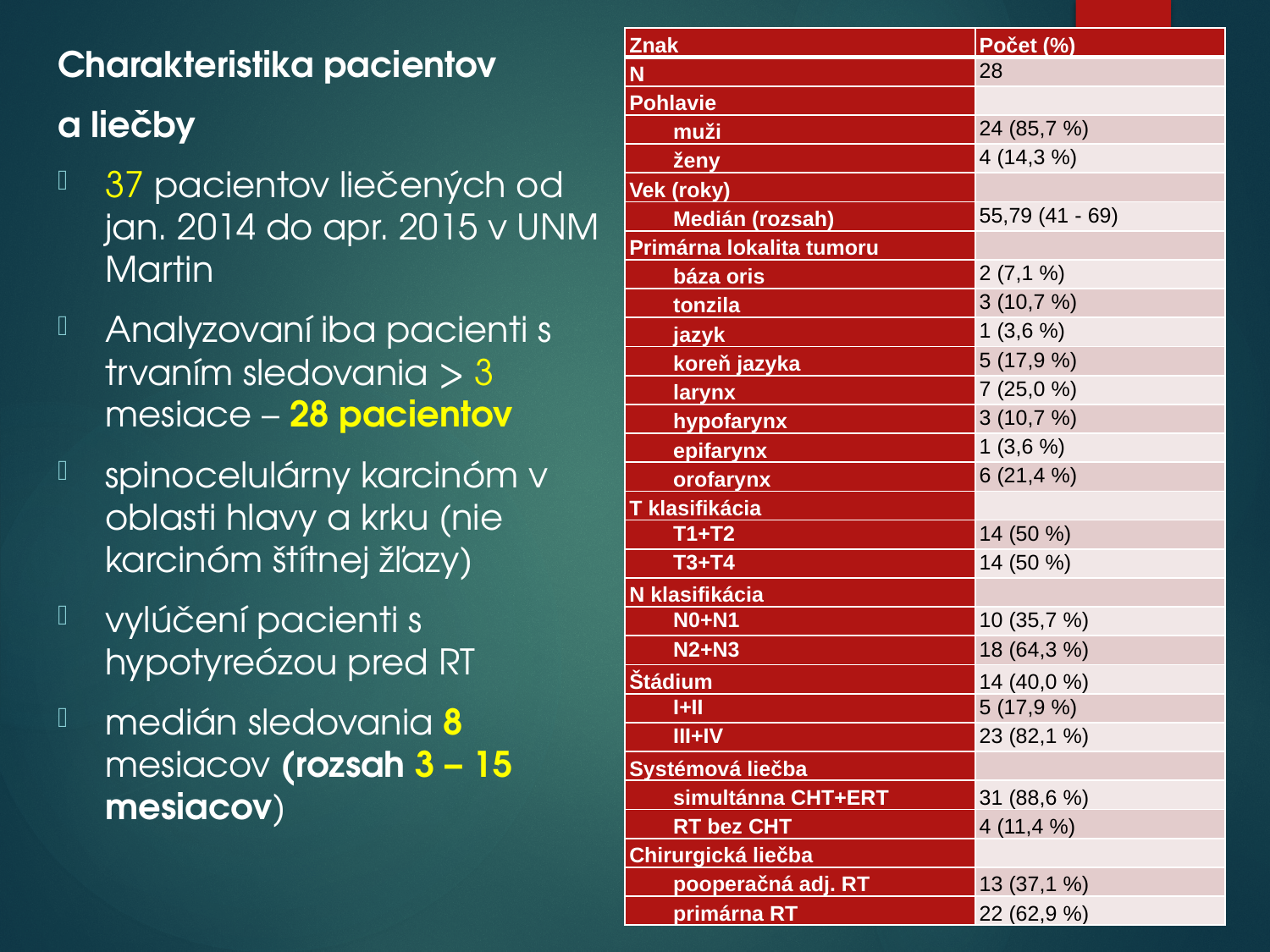

| Znak | Počet (%) |
| --- | --- |
| N | 28 |
| Pohlavie |  |
| muži | 24 (85,7 %) |
| ženy | 4 (14,3 %) |
| Vek (roky) |  |
| Medián (rozsah) | 55,79 (41 - 69) |
| Primárna lokalita tumoru |  |
| báza oris | 2 (7,1 %) |
| tonzila | 3 (10,7 %) |
| jazyk | 1 (3,6 %) |
| koreň jazyka | 5 (17,9 %) |
| larynx | 7 (25,0 %) |
| hypofarynx | 3 (10,7 %) |
| epifarynx | 1 (3,6 %) |
| orofarynx | 6 (21,4 %) |
| T klasifikácia |  |
| T1+T2 | 14 (50 %) |
| T3+T4 | 14 (50 %) |
| N klasifikácia |  |
| N0+N1 | 10 (35,7 %) |
| N2+N3 | 18 (64,3 %) |
| Štádium | 14 (40,0 %) |
| I+II | 5 (17,9 %) |
| III+IV | 23 (82,1 %) |
| Systémová liečba |  |
| simultánna CHT+ERT | 31 (88,6 %) |
| RT bez CHT | 4 (11,4 %) |
| Chirurgická liečba |  |
| pooperačná adj. RT | 13 (37,1 %) |
| primárna RT | 22 (62,9 %) |
Charakteristika pacientov
a liečby
37 pacientov liečených od jan. 2014 do apr. 2015 v UNM Martin
Analyzovaní iba pacienti s trvaním sledovania > 3 mesiace – 28 pacientov
spinocelulárny karcinóm v oblasti hlavy a krku (nie karcinóm štítnej žľazy)
vylúčení pacienti s hypotyreózou pred RT
medián sledovania 8 mesiacov (rozsah 3 – 15 mesiacov)